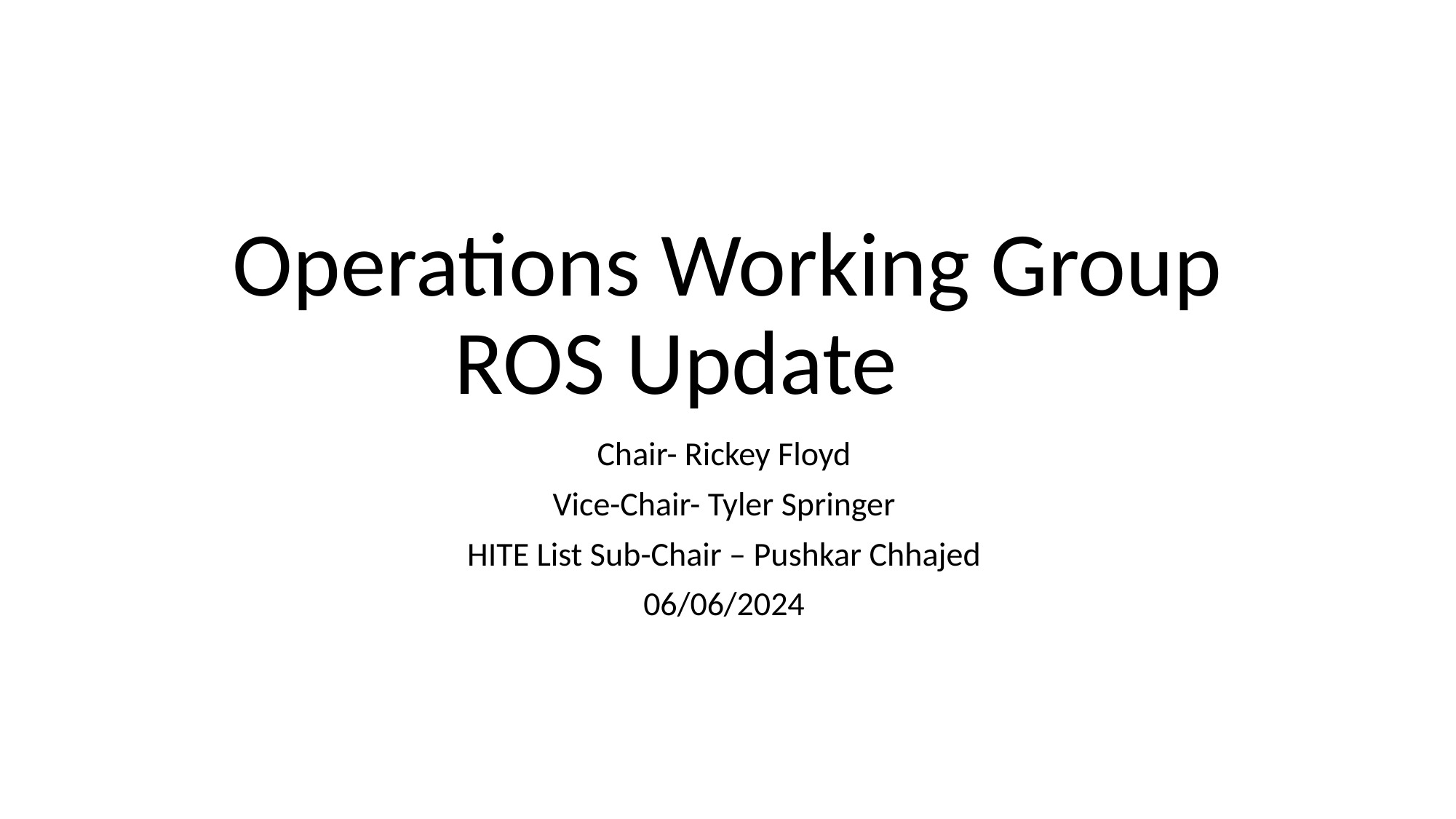

# Operations Working Group ROS Update
Chair- Rickey Floyd
Vice-Chair- Tyler Springer
HITE List Sub-Chair – Pushkar Chhajed
06/06/2024